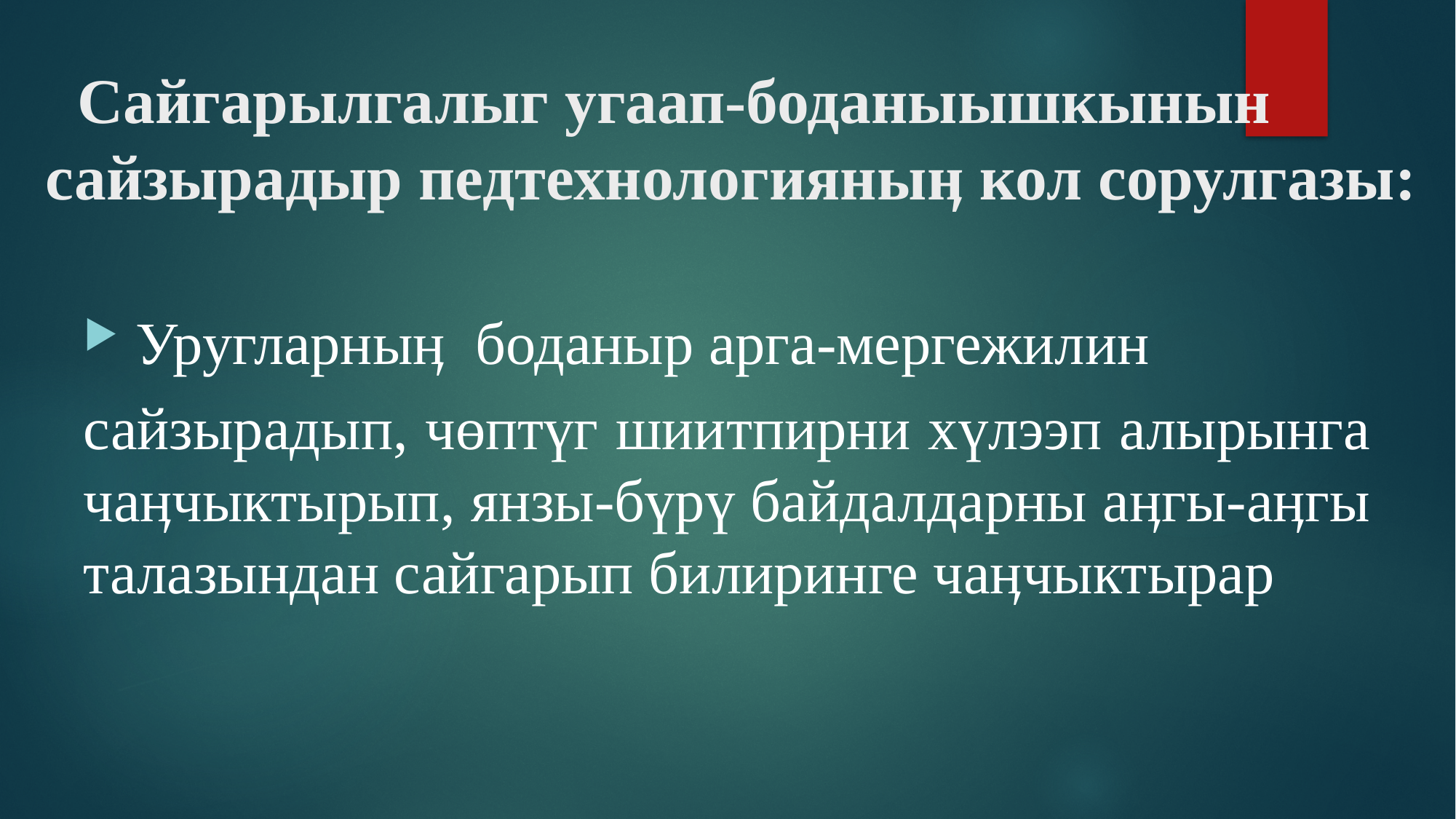

# Сайгарылгалыг угаап-боданыышкынын сайзырадыр педтехнологияныӊ кол сорулгазы:
 Уругларныӊ  боданыр арга-мергежилин
сайзырадып, чөптүг шиитпирни хүлээп алырынга чаӊчыктырып, янзы-бүрү байдалдарны аӊгы-аӊгы талазындан сайгарып билиринге чаӊчыктырар